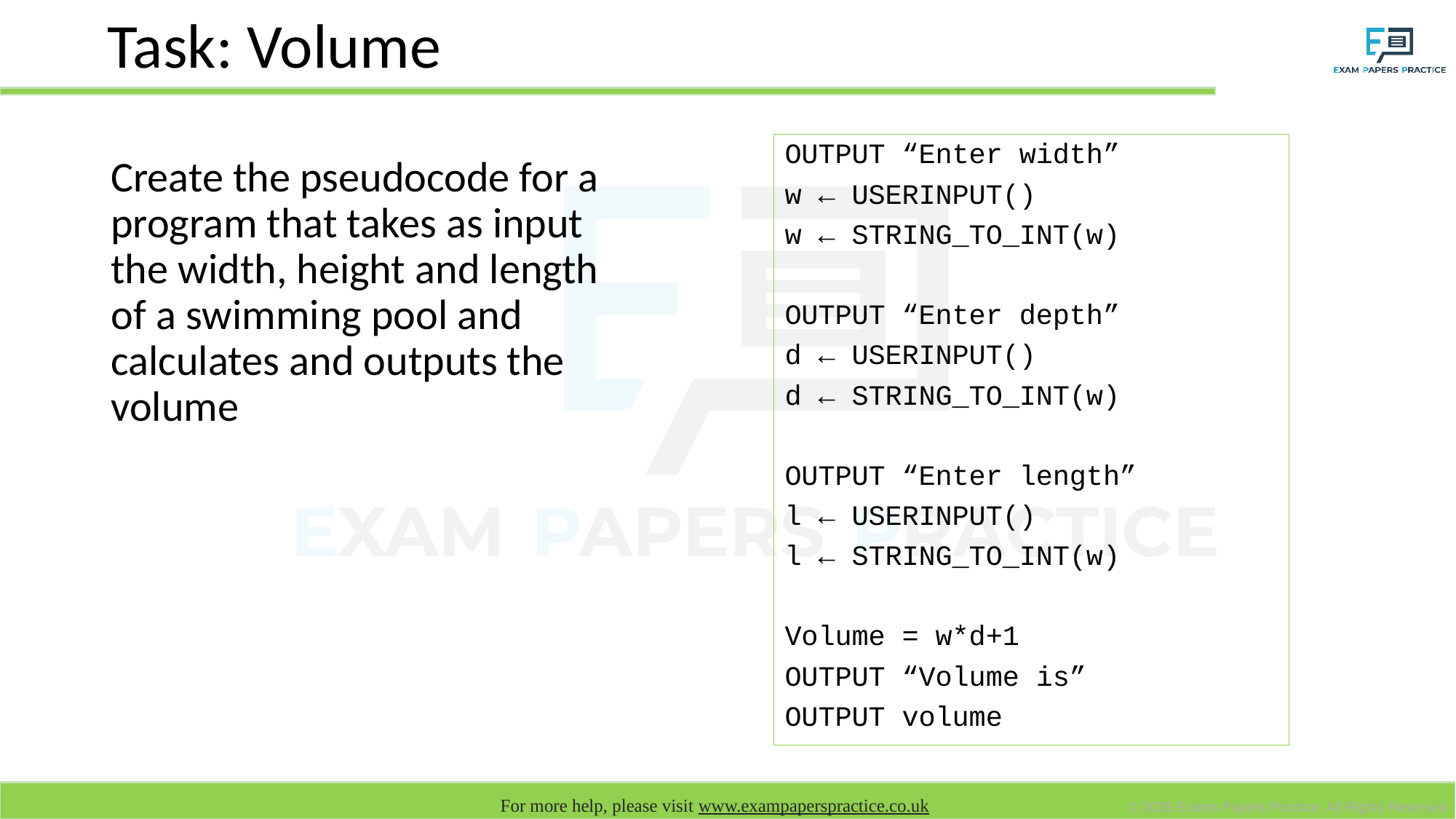

# Task: Volume
OUTPUT “Enter width”
w ← USERINPUT()
w ← STRING_TO_INT(w)

OUTPUT “Enter depth”
d ← USERINPUT()
d ← STRING_TO_INT(w)

OUTPUT “Enter length”
l ← USERINPUT()
l ← STRING_TO_INT(w)

Volume = w*d+1
OUTPUT “Volume is”
OUTPUT volume

Create the pseudocode for a program that takes as input the width, height and length of a swimming pool and calculates and outputs the volume